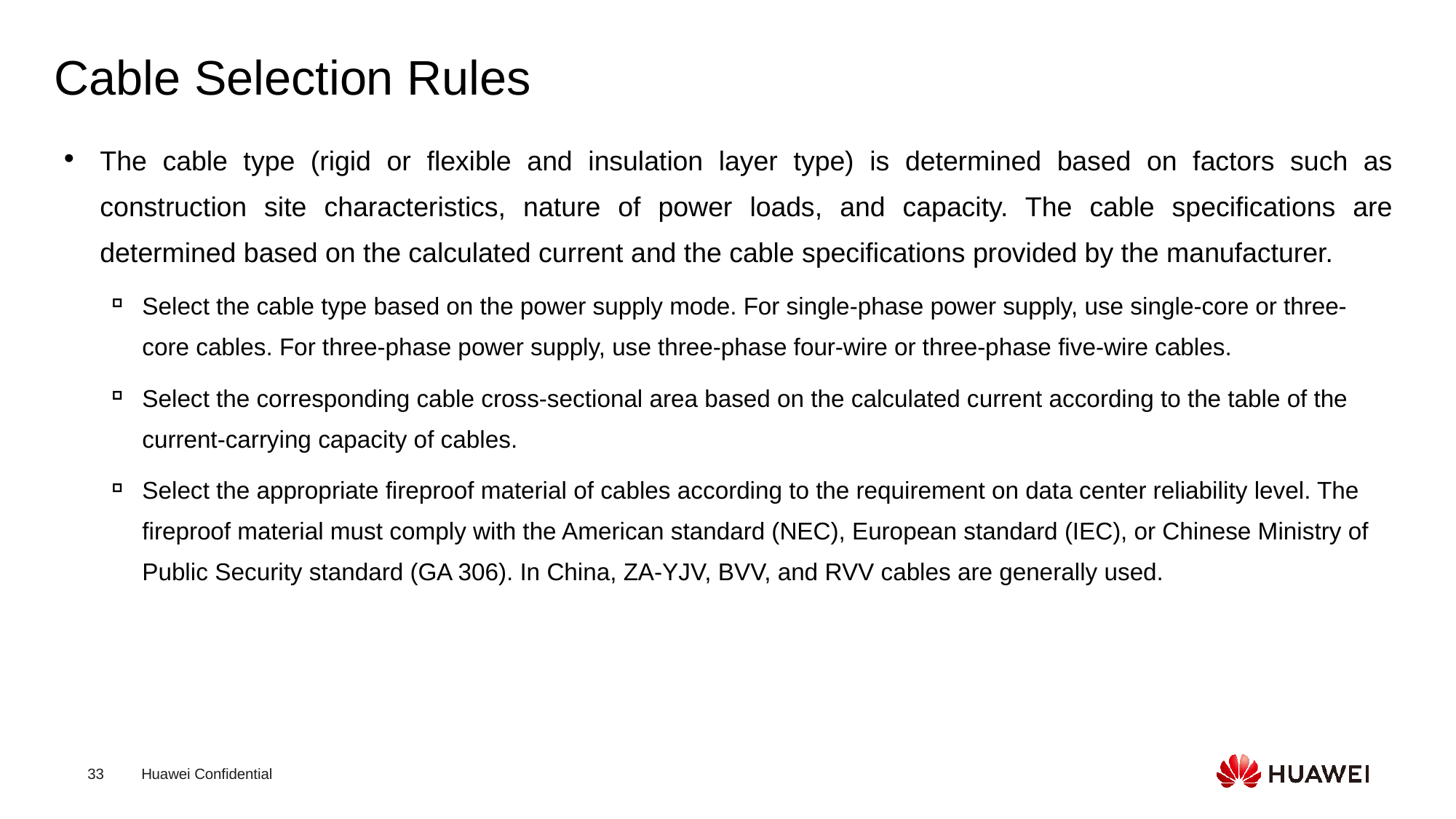

# Cable Selection Rules
The cable type (rigid or flexible and insulation layer type) is determined based on factors such as construction site characteristics, nature of power loads, and capacity. The cable specifications are determined based on the calculated current and the cable specifications provided by the manufacturer.
Select the cable type based on the power supply mode. For single-phase power supply, use single-core or three-core cables. For three-phase power supply, use three-phase four-wire or three-phase five-wire cables.
Select the corresponding cable cross-sectional area based on the calculated current according to the table of the current-carrying capacity of cables.
Select the appropriate fireproof material of cables according to the requirement on data center reliability level. The fireproof material must comply with the American standard (NEC), European standard (IEC), or Chinese Ministry of Public Security standard (GA 306). In China, ZA-YJV, BVV, and RVV cables are generally used.